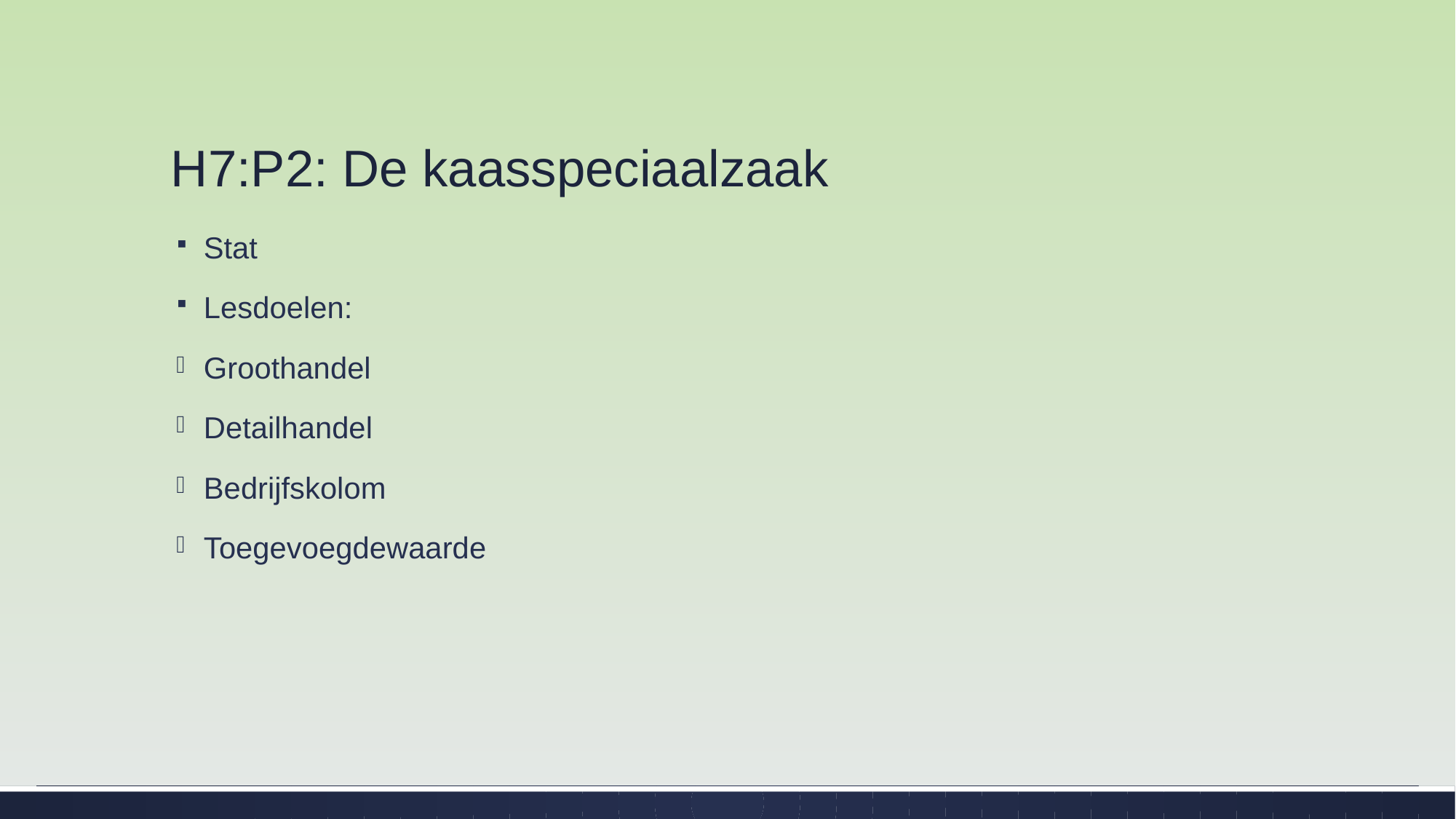

# H7:P2: De kaasspeciaalzaak
Stat
Lesdoelen:
Groothandel
Detailhandel
Bedrijfskolom
Toegevoegdewaarde